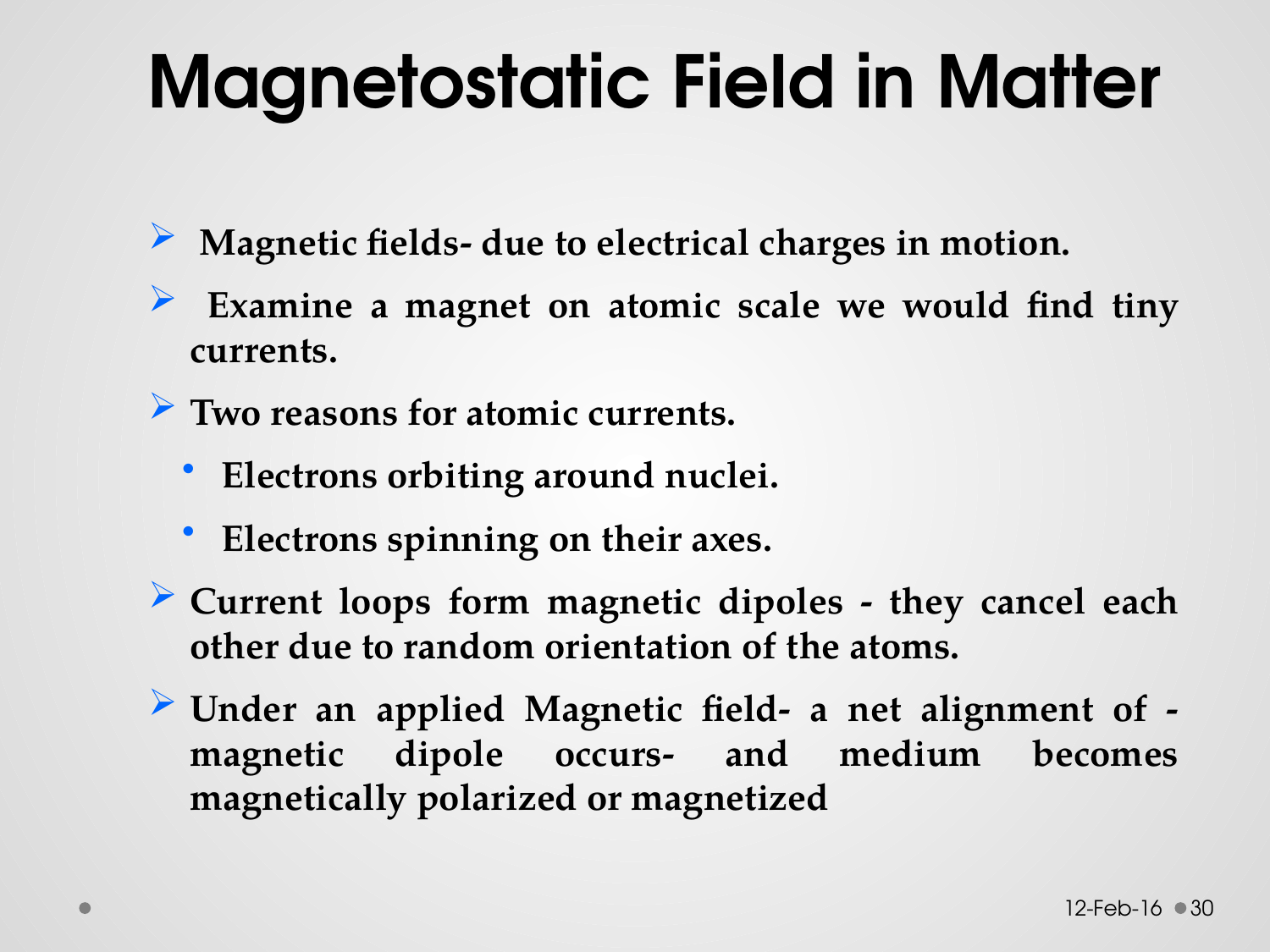

Magnetostatic Field in Matter
 Magnetic fields- due to electrical charges in motion.
 Examine a magnet on atomic scale we would find tiny currents.
Two reasons for atomic currents.
 Electrons orbiting around nuclei.
 Electrons spinning on their axes.
Current loops form magnetic dipoles - they cancel each other due to random orientation of the atoms.
Under an applied Magnetic field- a net alignment of - magnetic dipole occurs- and medium becomes magnetically polarized or magnetized
12-Feb-16
30